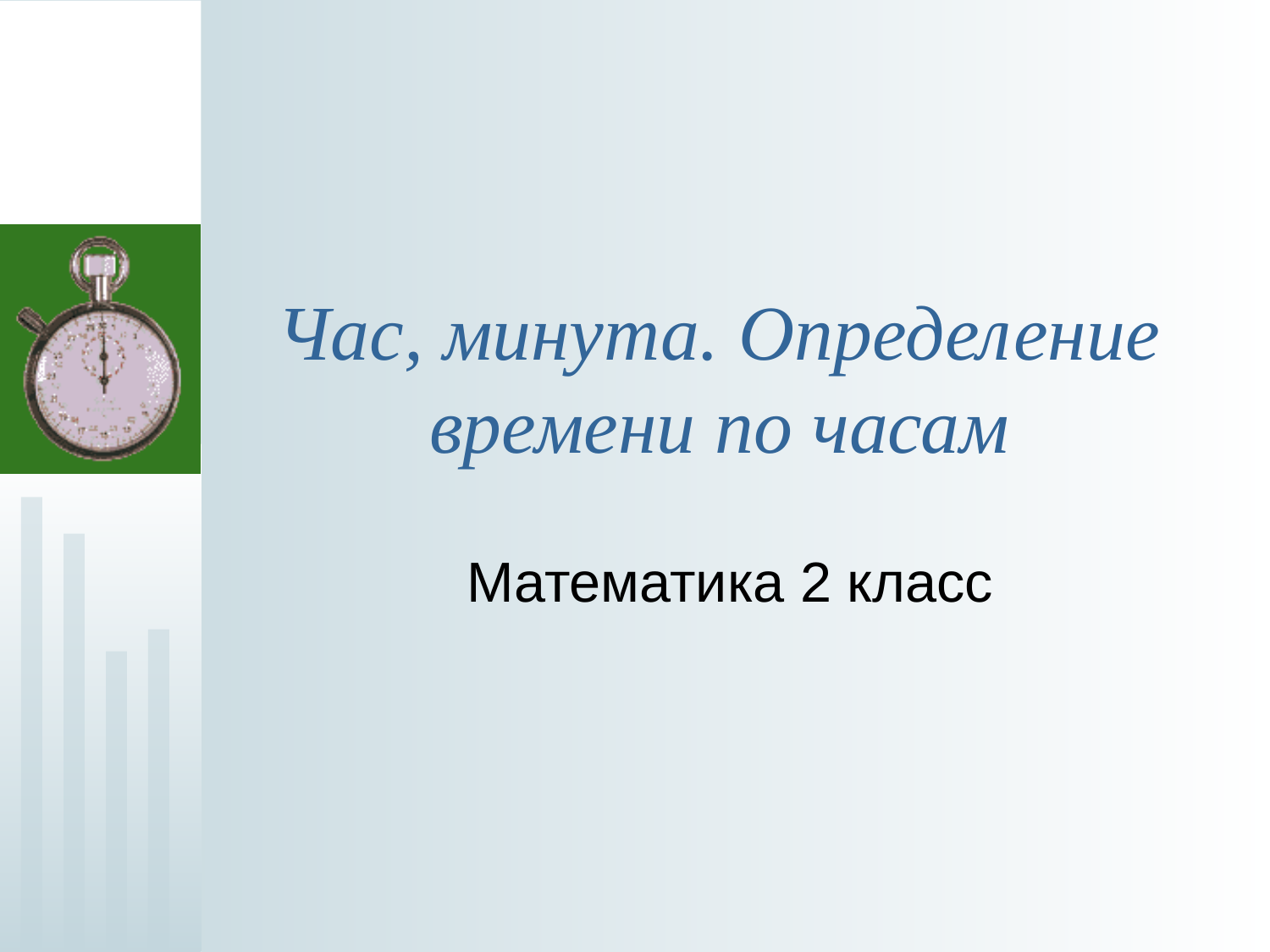

# Час, минута. Определение времени по часам
Математика 2 класс